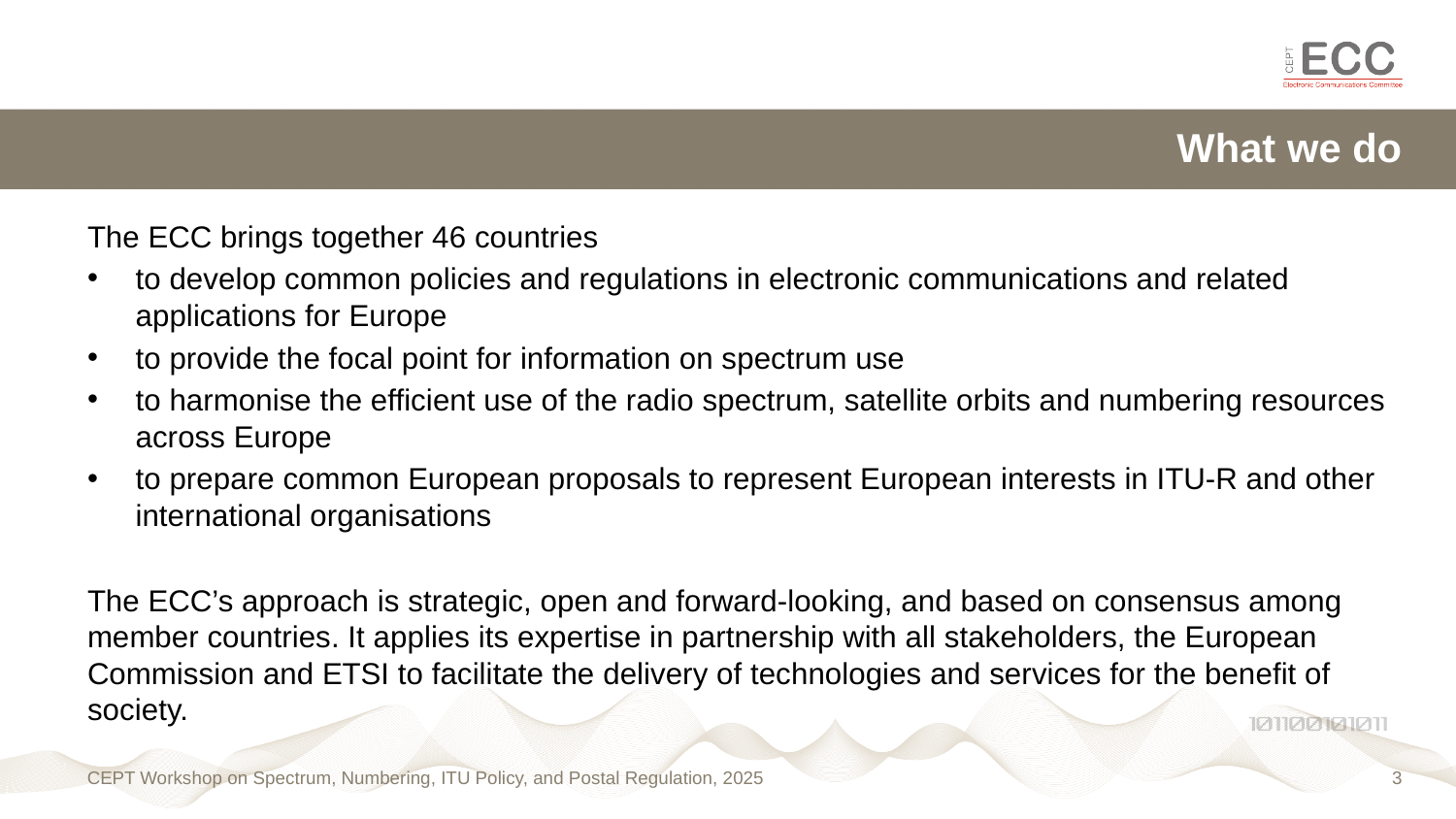

# What we do
The ECC brings together 46 countries
to develop common policies and regulations in electronic communications and related applications for Europe
to provide the focal point for information on spectrum use
to harmonise the efficient use of the radio spectrum, satellite orbits and numbering resources across Europe
to prepare common European proposals to represent European interests in ITU-R and other international organisations

The ECC’s approach is strategic, open and forward-looking, and based on consensus among member countries. It applies its expertise in partnership with all stakeholders, the European Commission and ETSI to facilitate the delivery of technologies and services for the benefit of society.
CEPT Workshop on Spectrum, Numbering, ITU Policy, and Postal Regulation, 2025
3